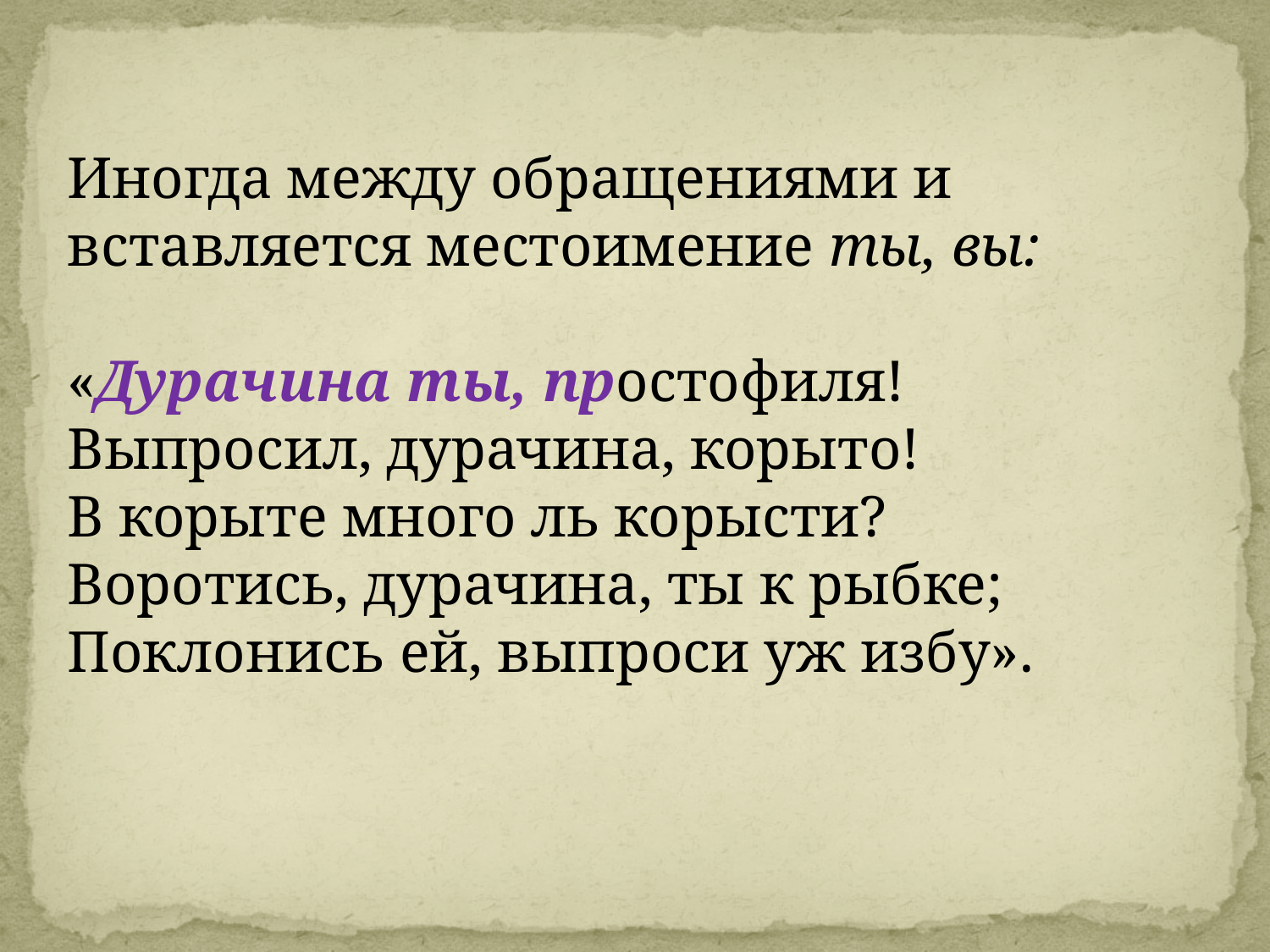

Иногда между обращениями и вставляется местоимение ты, вы:

«Дурачина ты, простофиля!
Выпросил, дурачина, корыто!
В корыте много ль корысти?
Воротись, дурачина, ты к рыбке;
Поклонись ей, выпроси уж избу».